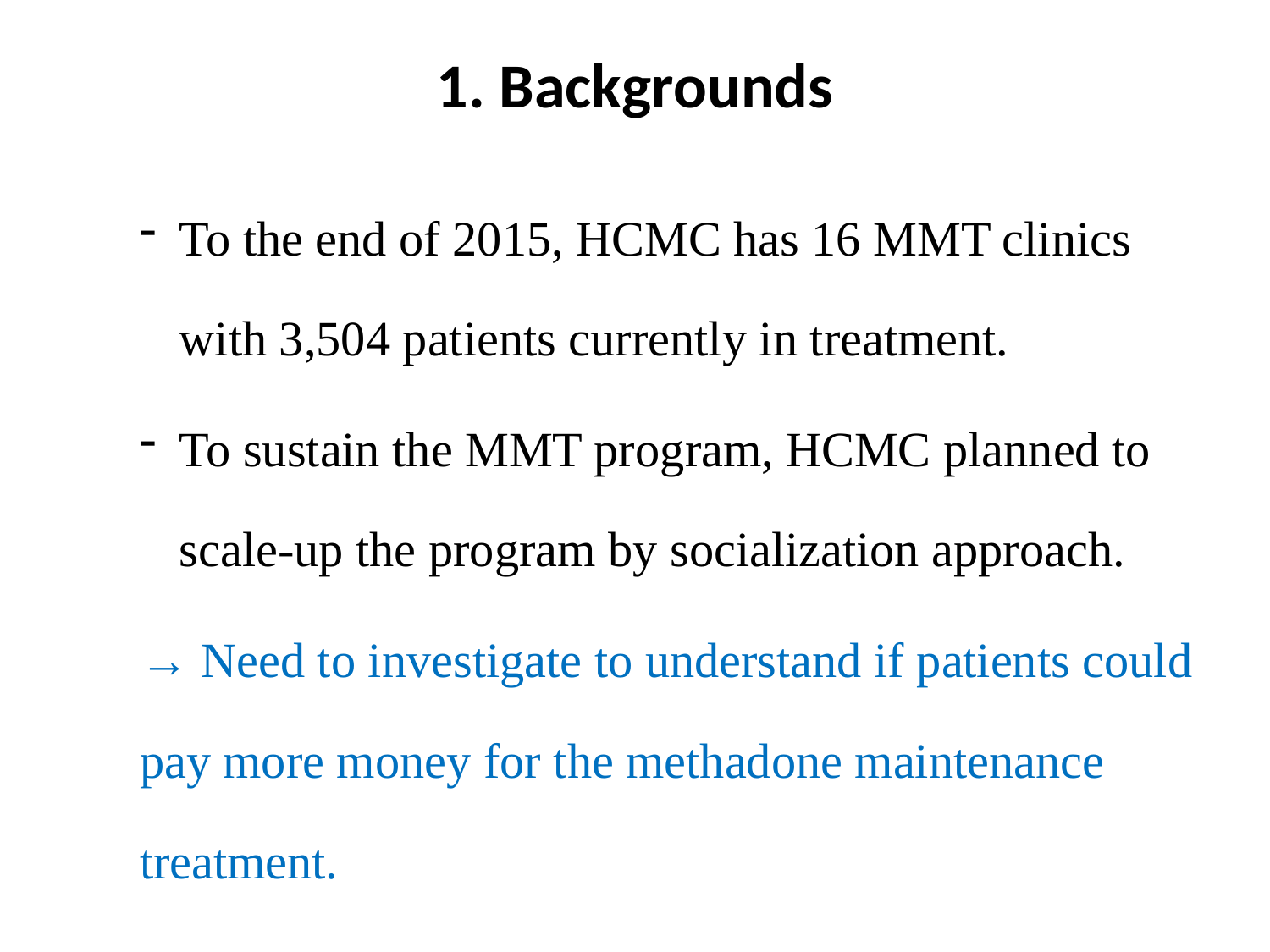

# 1. Backgrounds
To the end of 2015, HCMC has 16 MMT clinics with 3,504 patients currently in treatment.
To sustain the MMT program, HCMC planned to scale-up the program by socialization approach.
→ Need to investigate to understand if patients could pay more money for the methadone maintenance treatment.